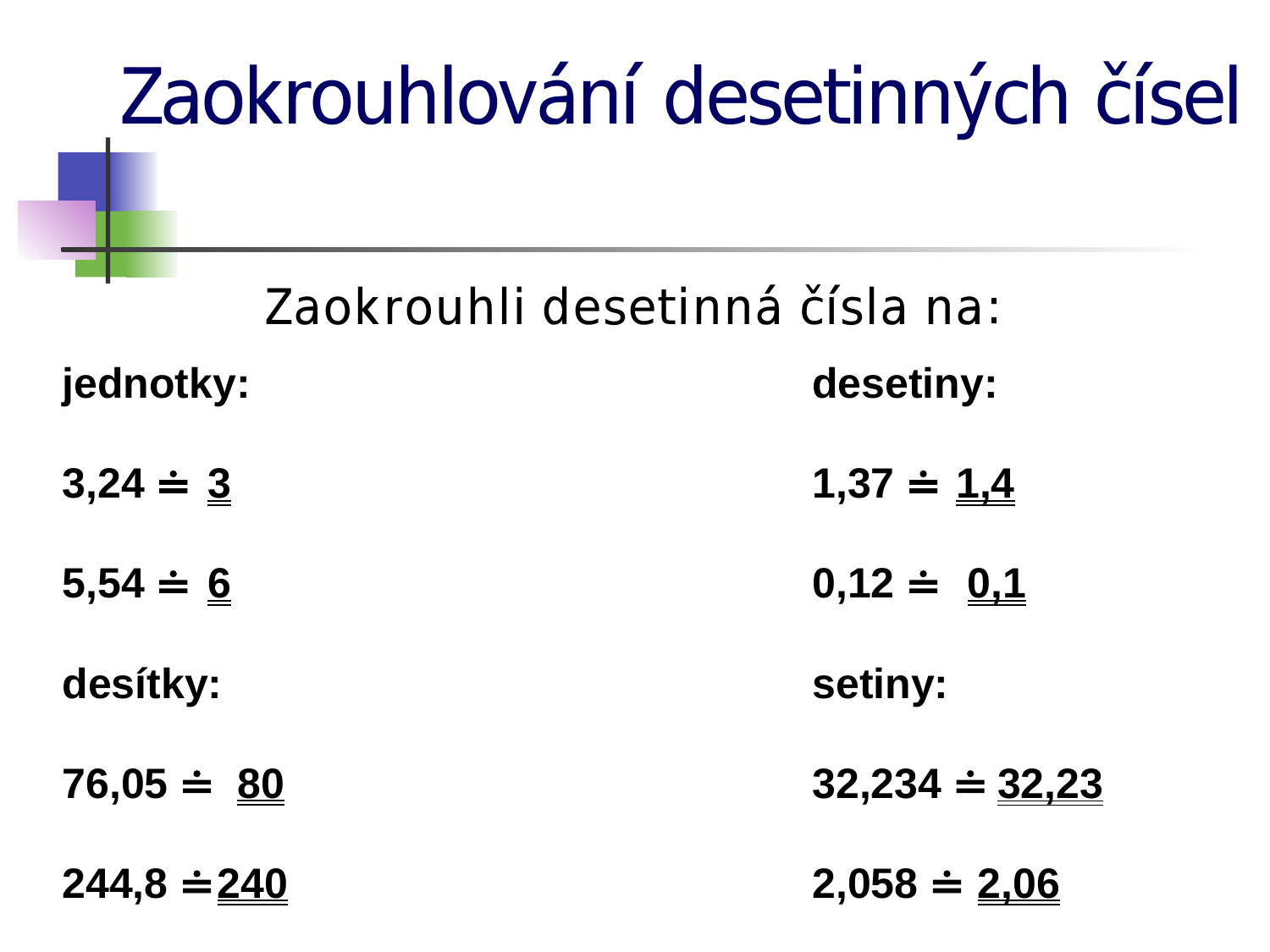

# Zaokrouhlování desetinných čísel
Zaokrouhli desetinná čísla na:
jednotky:
desetiny:
3,24 ≐
3
1,37 ≐
1,4
5,54 ≐
6
0,12 ≐
0,1
desítky:
setiny:
76,05 ≐
80
32,234 ≐
32,23
244,8 ≐
240
2,058 ≐
2,06